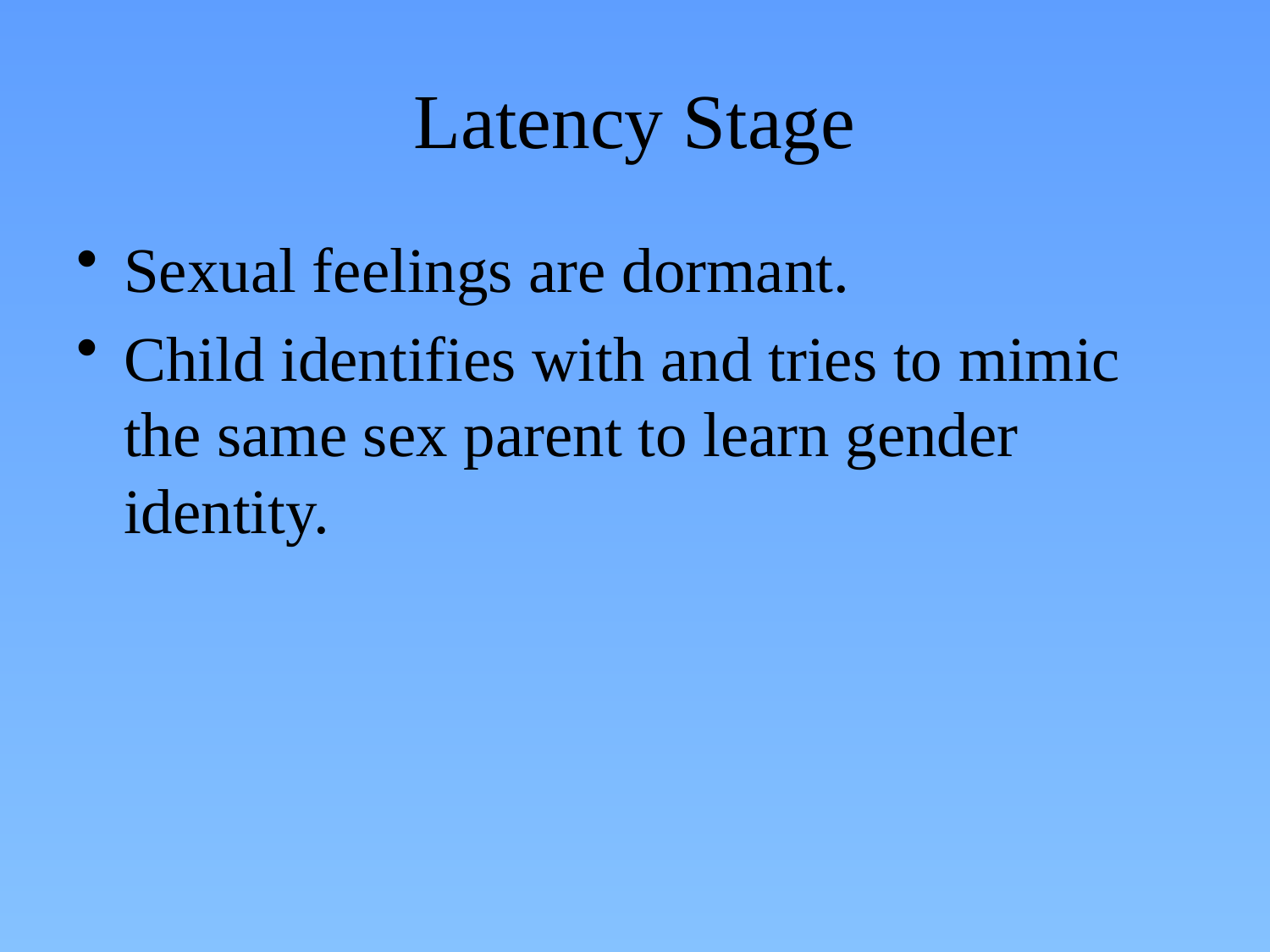

# Latency Stage
Sexual feelings are dormant.
Child identifies with and tries to mimic the same sex parent to learn gender identity.